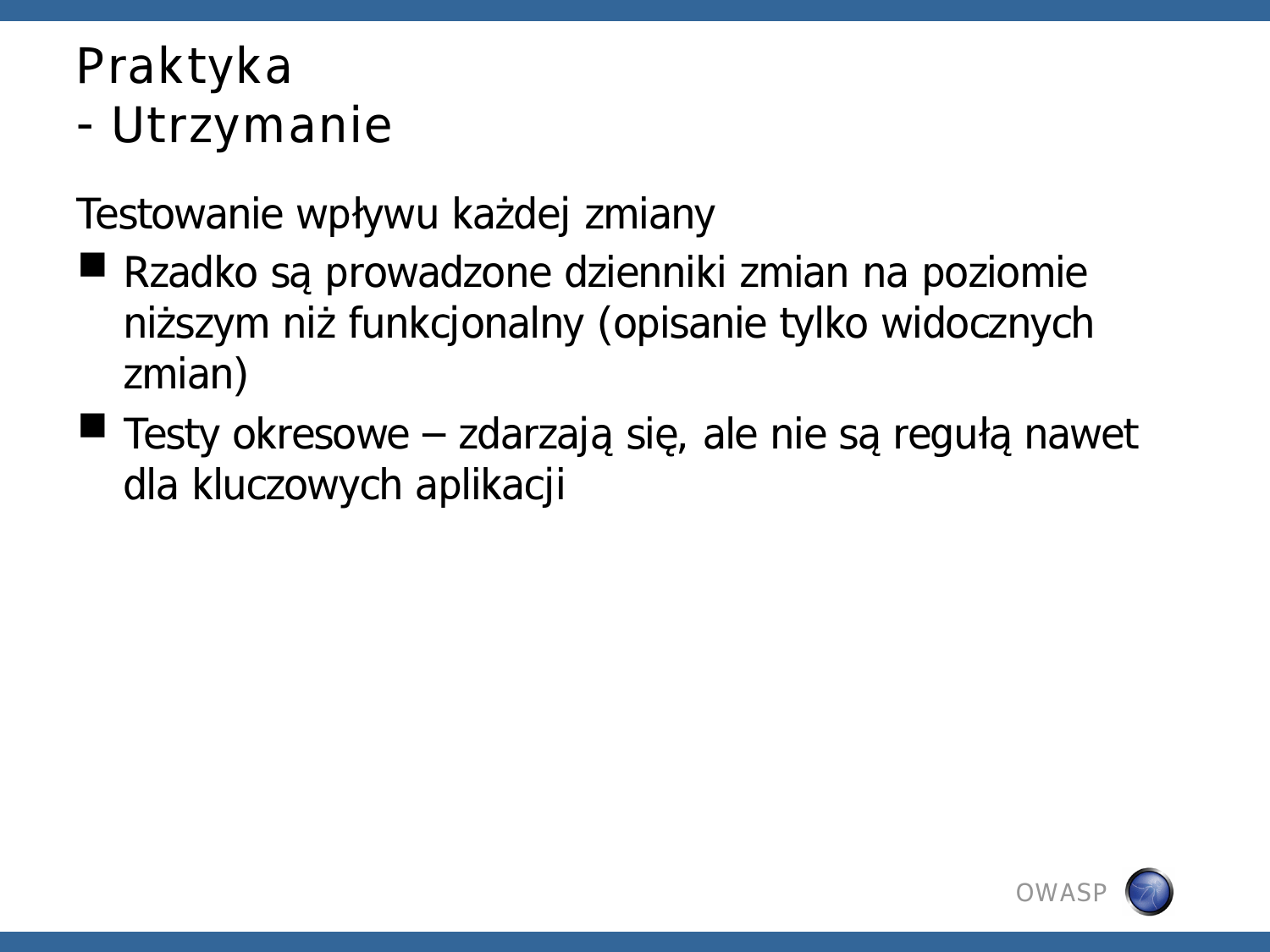

# Praktyka - Utrzymanie
Testowanie wpływu każdej zmiany
Rzadko są prowadzone dzienniki zmian na poziomie niższym niż funkcjonalny (opisanie tylko widocznych zmian)
Testy okresowe – zdarzają się, ale nie są regułą nawet dla kluczowych aplikacji